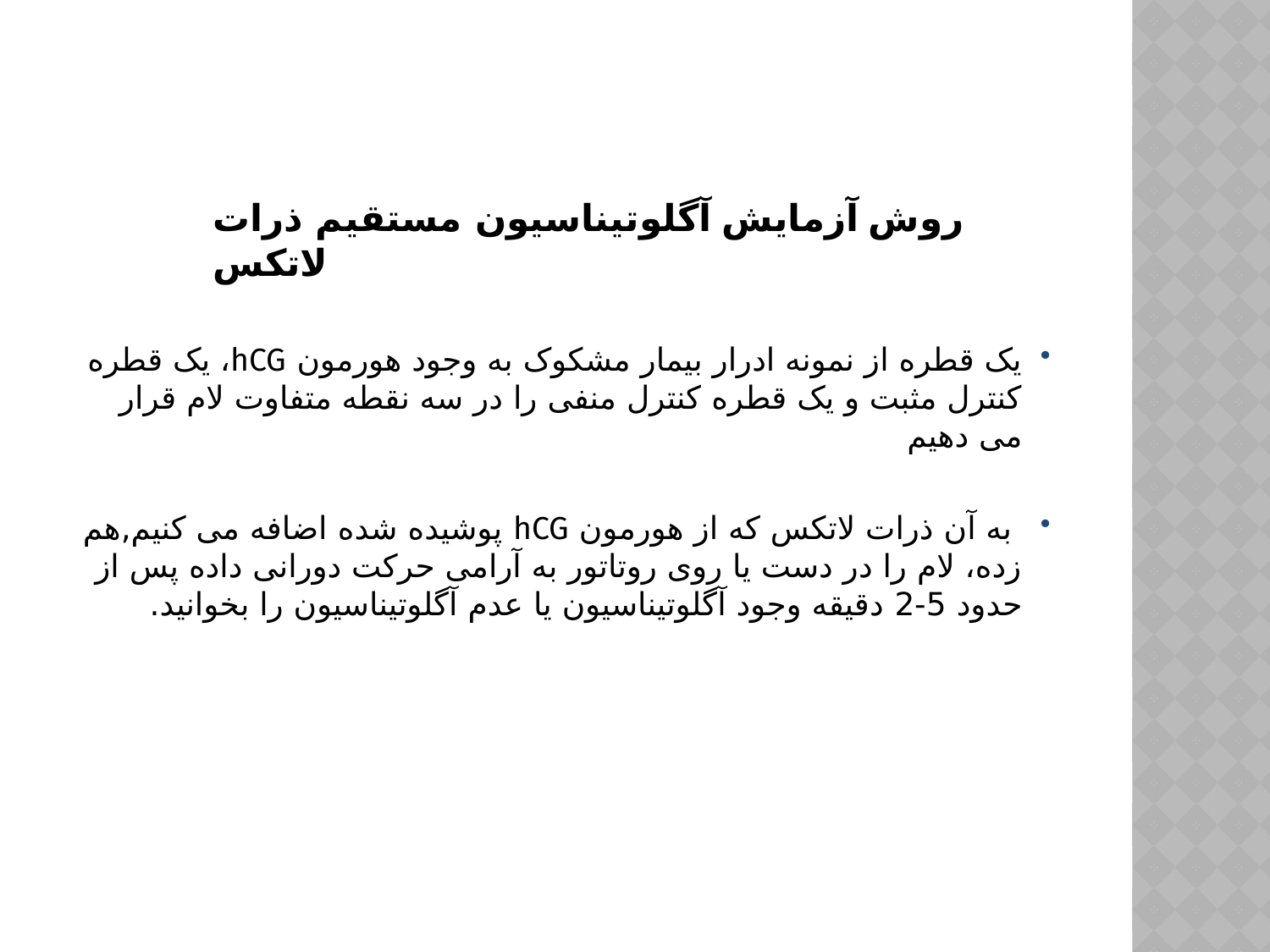

# روش آزمایش آگلوتیناسیون مستقیم ذرات لاتکس
يک قطره از نمونه ادرار بيمار مشکوک به وجود هورمون hCG، يک قطره کنترل مثبت و يک قطره کنترل منفی را در سه نقطه متفاوت لام قرار می دهيم

 به آن ذرات لاتکس که از هورمون hCG پوشیده شده اضافه می کنیم,هم زده، لام را در دست يا روی روتاتور به آرامی حرکت دورانی داده پس از حدود 5-2 دقيقه وجود آگلوتیناسیون یا عدم آگلوتیناسیون را بخوانید.